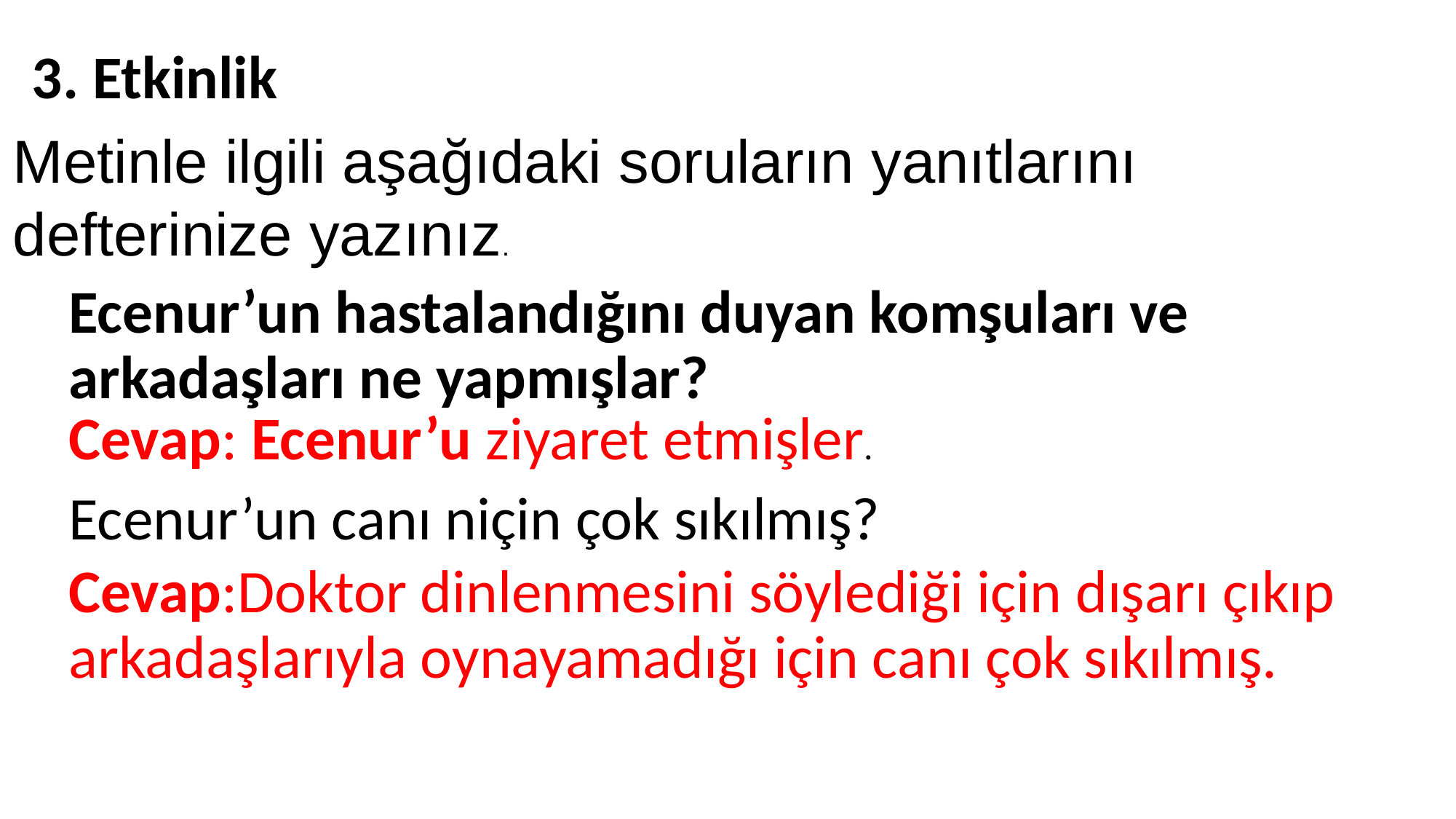

3. Etkinlik
Metinle ilgili aşağıdaki soruların yanıtlarını
defterinize yazınız.
Ecenur’un hastalandığını duyan komşuları ve arkadaşları ne yapmışlar?
Cevap: Ecenur’u ziyaret etmişler.
Ecenur’un canı niçin çok sıkılmış?

Cevap:Doktor dinlenmesini söylediği için dışarı çıkıp arkadaşlarıyla oynayamadığı için canı çok sıkılmış.